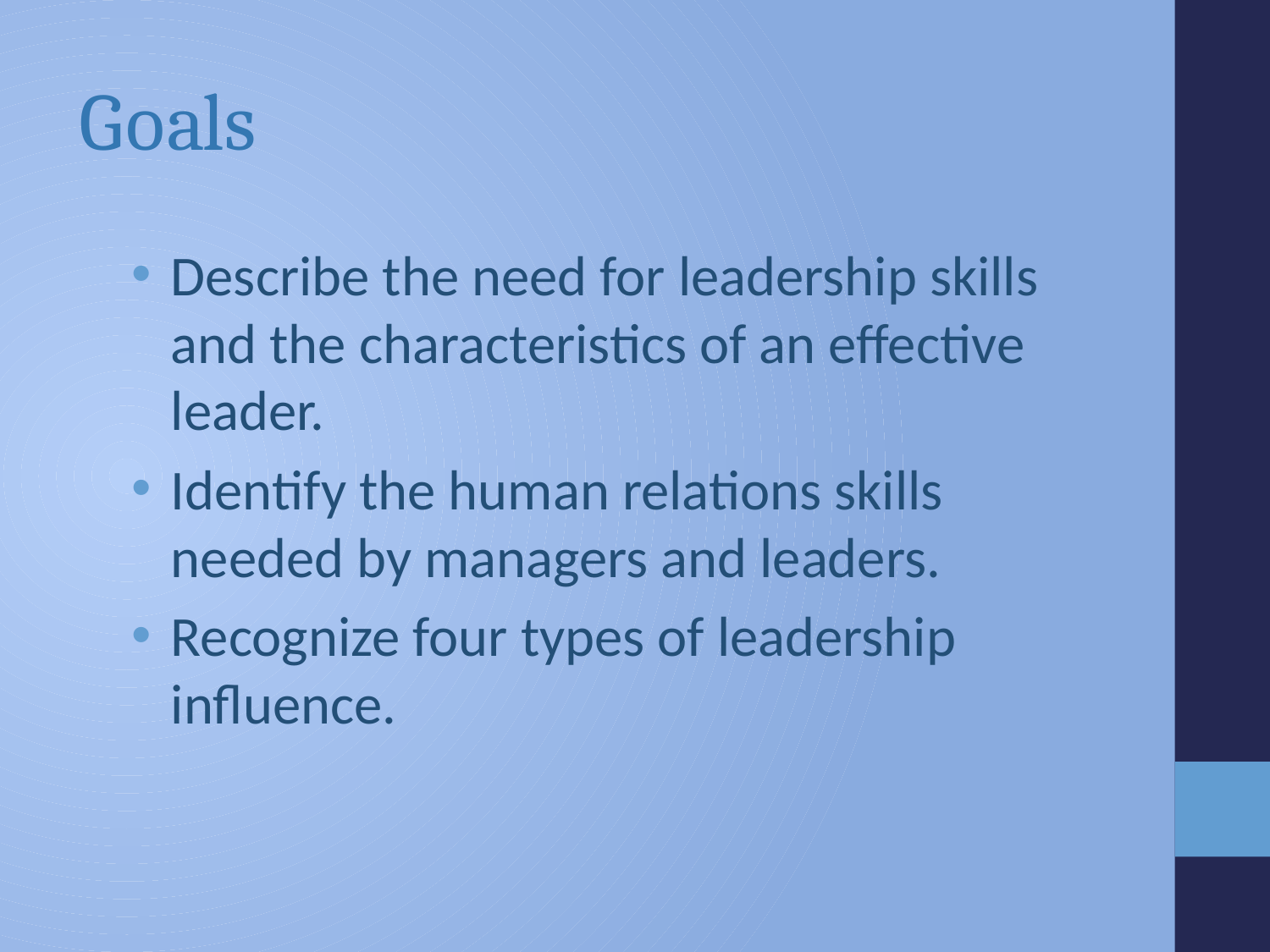

# Goals
Describe the need for leadership skills and the characteristics of an effective leader.
Identify the human relations skills needed by managers and leaders.
Recognize four types of leadership influence.